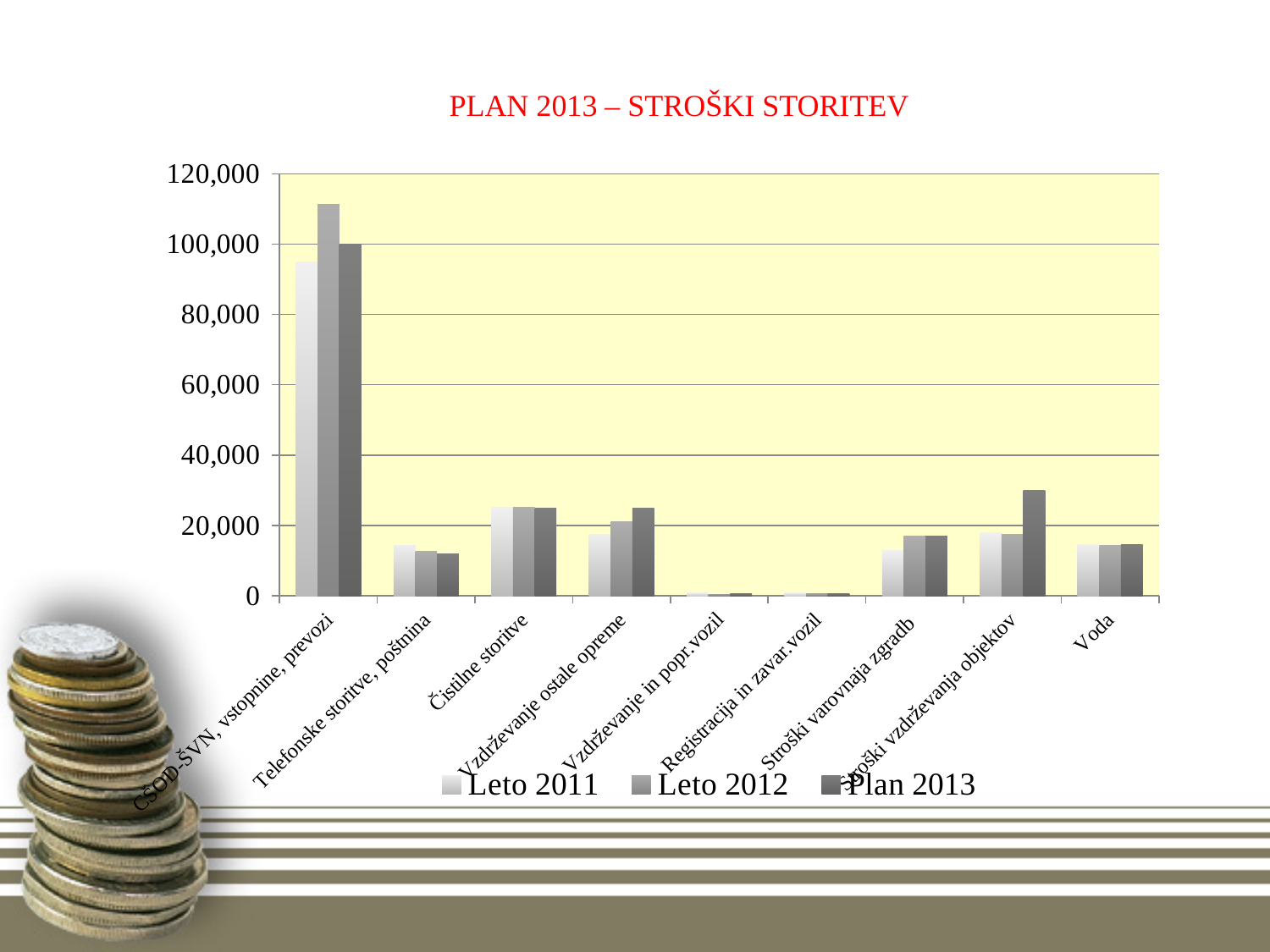

# PLAN 2013 – STROŠKI STORITEV

### Chart

| Category | Leto 2011 | Leto 2012 | Plan 2013 |
|---|---|---|---|
| CŠOD-ŠVN, vstopnine, prevozi | 94991.0 | 111255.0 | 100000.0 |
| Telefonske storitve, poštnina | 14319.0 | 12645.0 | 12000.0 |
| Čistilne storitve | 25191.0 | 25134.0 | 25000.0 |
| Vzdrževanje ostale opreme | 17496.0 | 20987.0 | 25000.0 |
| Vzdrževanje in popr.vozil | 929.0 | 423.0 | 500.0 |
| Registracija in zavar.vozil | 813.0 | 690.0 | 700.0 |
| Stroški varovnaja zgradb  | 12812.0 | 17013.0 | 17000.0 |
| Stroški vzdrževanja objektov | 17911.0 | 17571.0 | 30000.0 |
| Voda | 14452.0 | 14259.0 | 14500.0 |